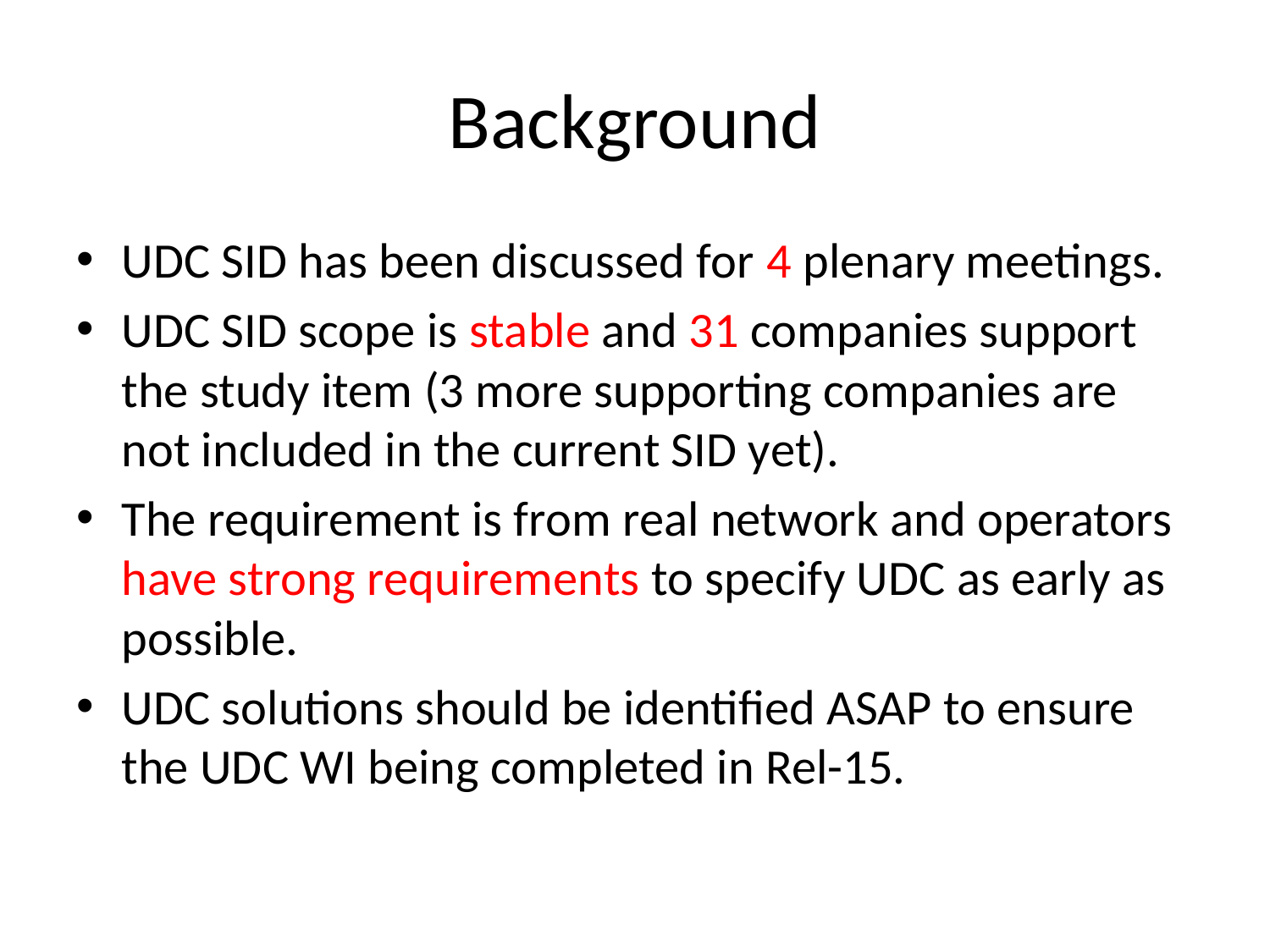

# Background
UDC SID has been discussed for 4 plenary meetings.
UDC SID scope is stable and 31 companies support the study item (3 more supporting companies are not included in the current SID yet).
The requirement is from real network and operators have strong requirements to specify UDC as early as possible.
UDC solutions should be identified ASAP to ensure the UDC WI being completed in Rel-15.